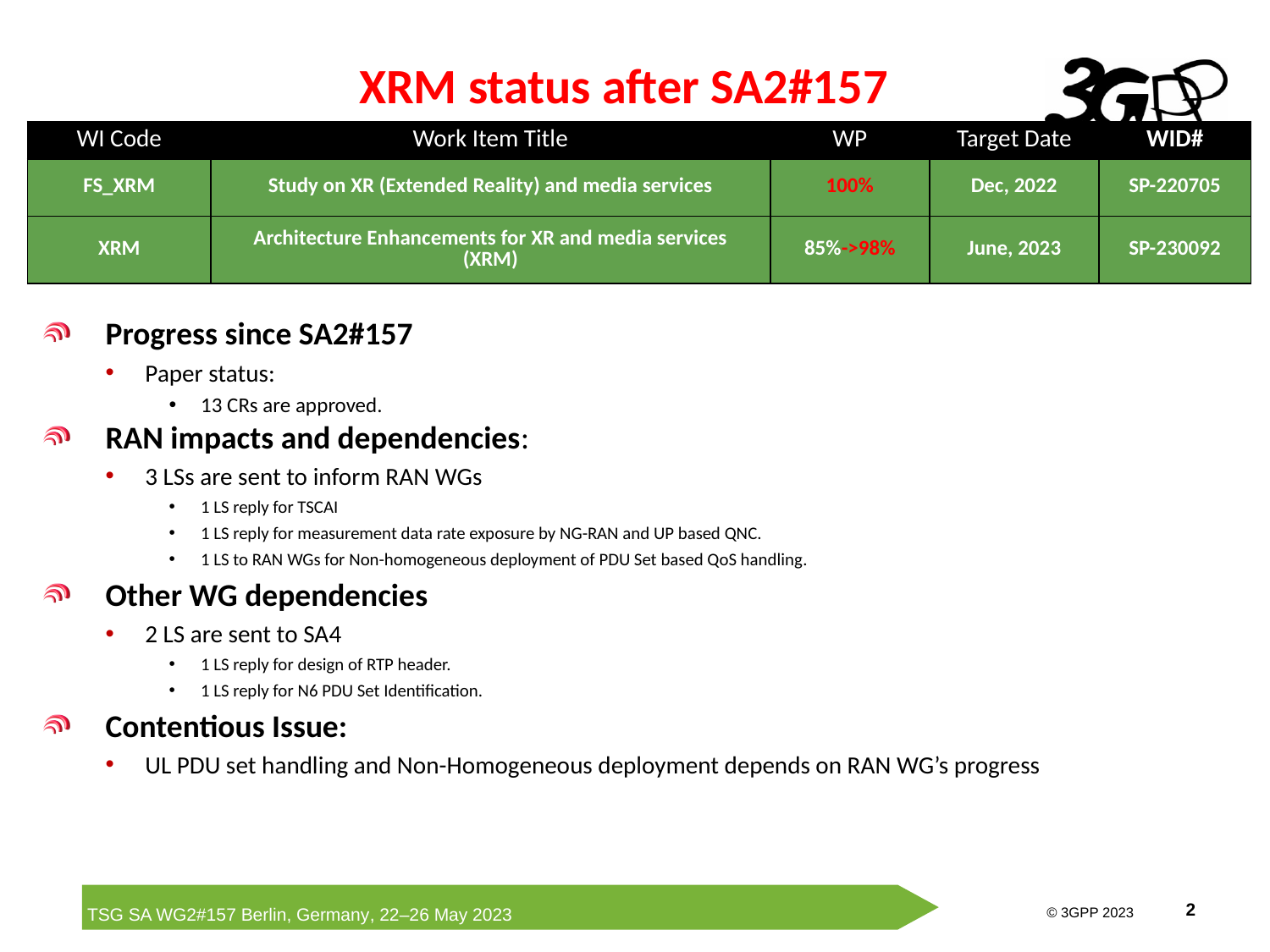

# XRM status after SA2#157
| WI Code | Work Item Title | WP | Target Date | WID# |
| --- | --- | --- | --- | --- |
| FS\_XRM | Study on XR (Extended Reality) and media services | 100% | Dec, 2022 | SP-220705 |
| XRM | Architecture Enhancements for XR and media services (XRM) | 85%->98% | June, 2023 | SP-230092 |
Progress since SA2#157
Paper status:
13 CRs are approved.
RAN impacts and dependencies:
3 LSs are sent to inform RAN WGs
1 LS reply for TSCAI
1 LS reply for measurement data rate exposure by NG-RAN and UP based QNC.
1 LS to RAN WGs for Non-homogeneous deployment of PDU Set based QoS handling.
Other WG dependencies
2 LS are sent to SA4
1 LS reply for design of RTP header.
1 LS reply for N6 PDU Set Identification.
Contentious Issue:
UL PDU set handling and Non-Homogeneous deployment depends on RAN WG’s progress